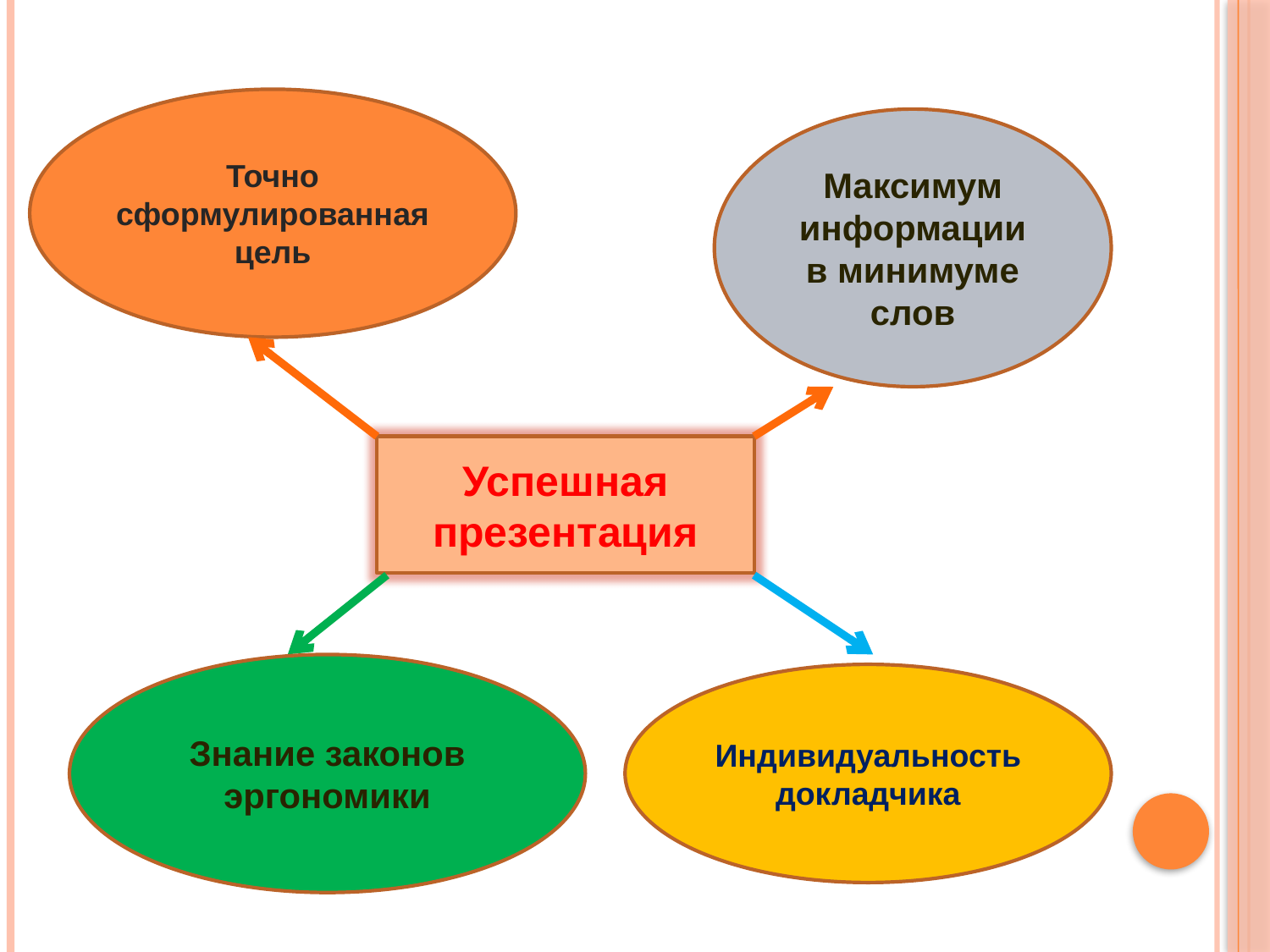

#
Точно сформулированная цель
Максимум информации в минимуме слов

Успешная презентация
Знание законов эргономики
Индивидуальность докладчика